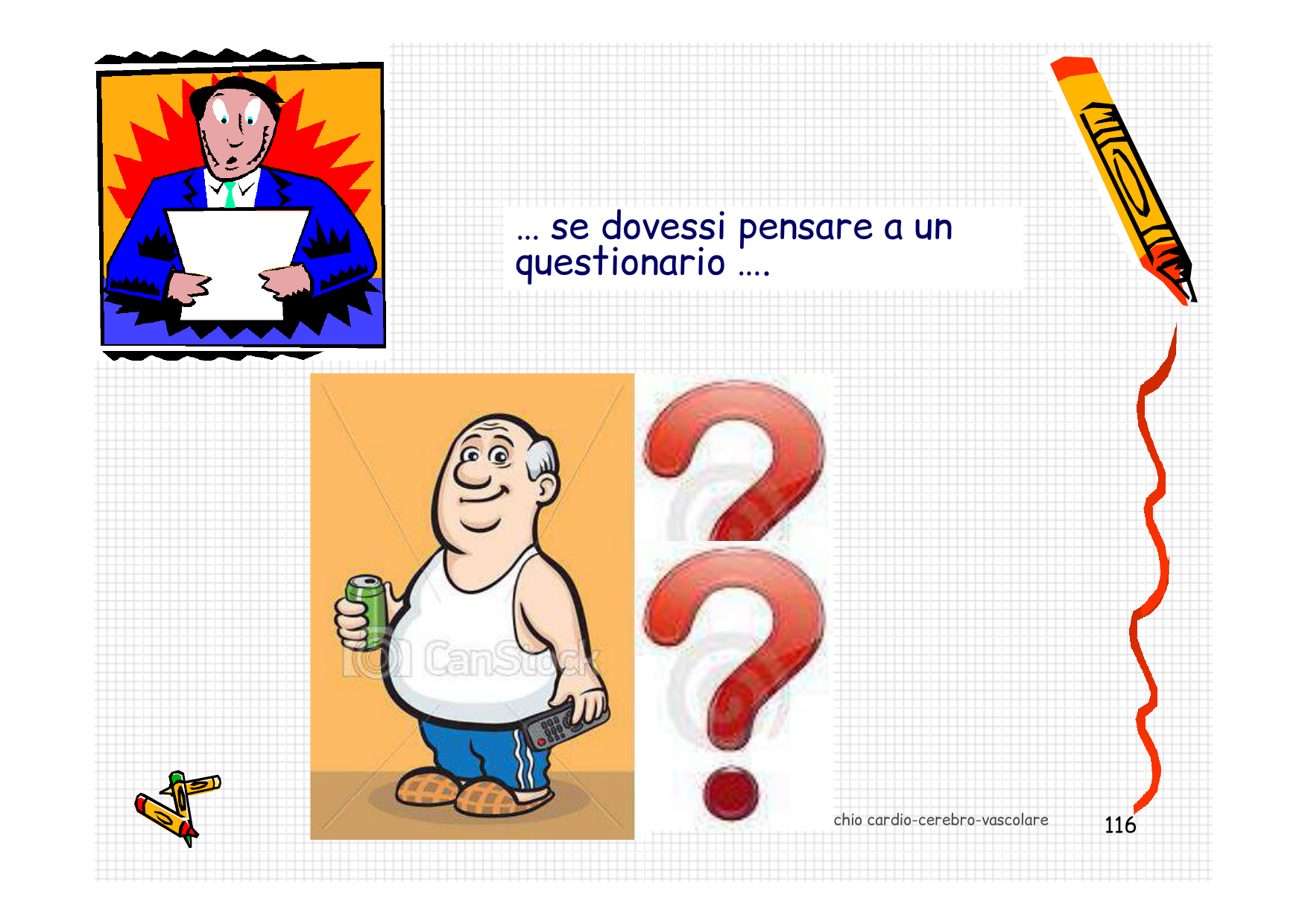

Provincia Milano 1

… se dovessi pensare a un questionario ….

prevenzione del ris
chio cardio-cerebro-vascolare
116